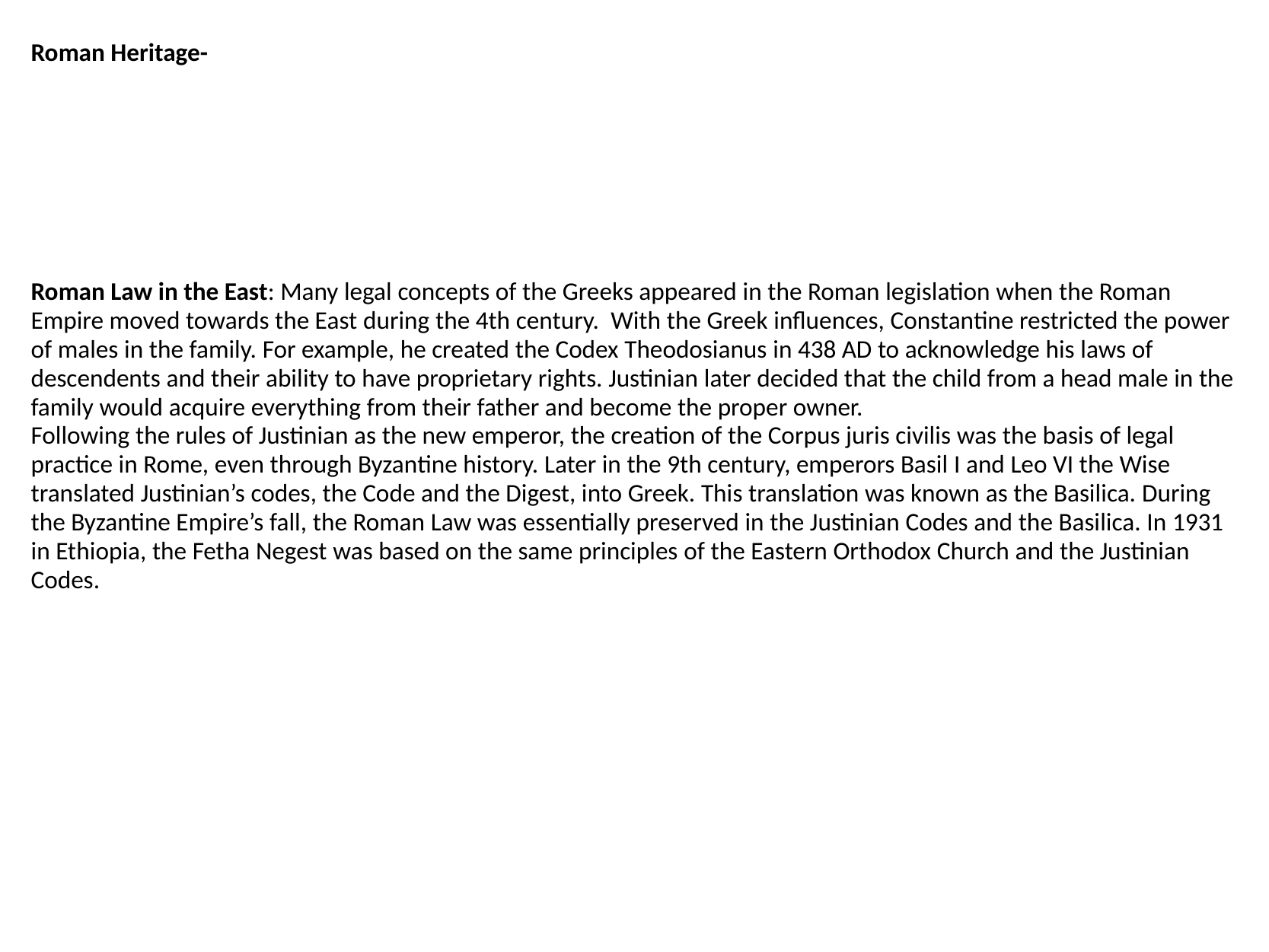

# Roman Heritage-

Roman Law in the East: Many legal concepts of the Greeks appeared in the Roman legislation when the Roman Empire moved towards the East during the 4th century.  With the Greek influences, Constantine restricted the power of males in the family. For example, he created the Codex Theodosianus in 438 AD to acknowledge his laws of descendents and their ability to have proprietary rights. Justinian later decided that the child from a head male in the family would acquire everything from their father and become the proper owner.
Following the rules of Justinian as the new emperor, the creation of the Corpus juris civilis was the basis of legal practice in Rome, even through Byzantine history. Later in the 9th century, emperors Basil I and Leo VI the Wise translated Justinian’s codes, the Code and the Digest, into Greek. This translation was known as the Basilica. During the Byzantine Empire’s fall, the Roman Law was essentially preserved in the Justinian Codes and the Basilica. In 1931 in Ethiopia, the Fetha Negest was based on the same principles of the Eastern Orthodox Church and the Justinian Codes.